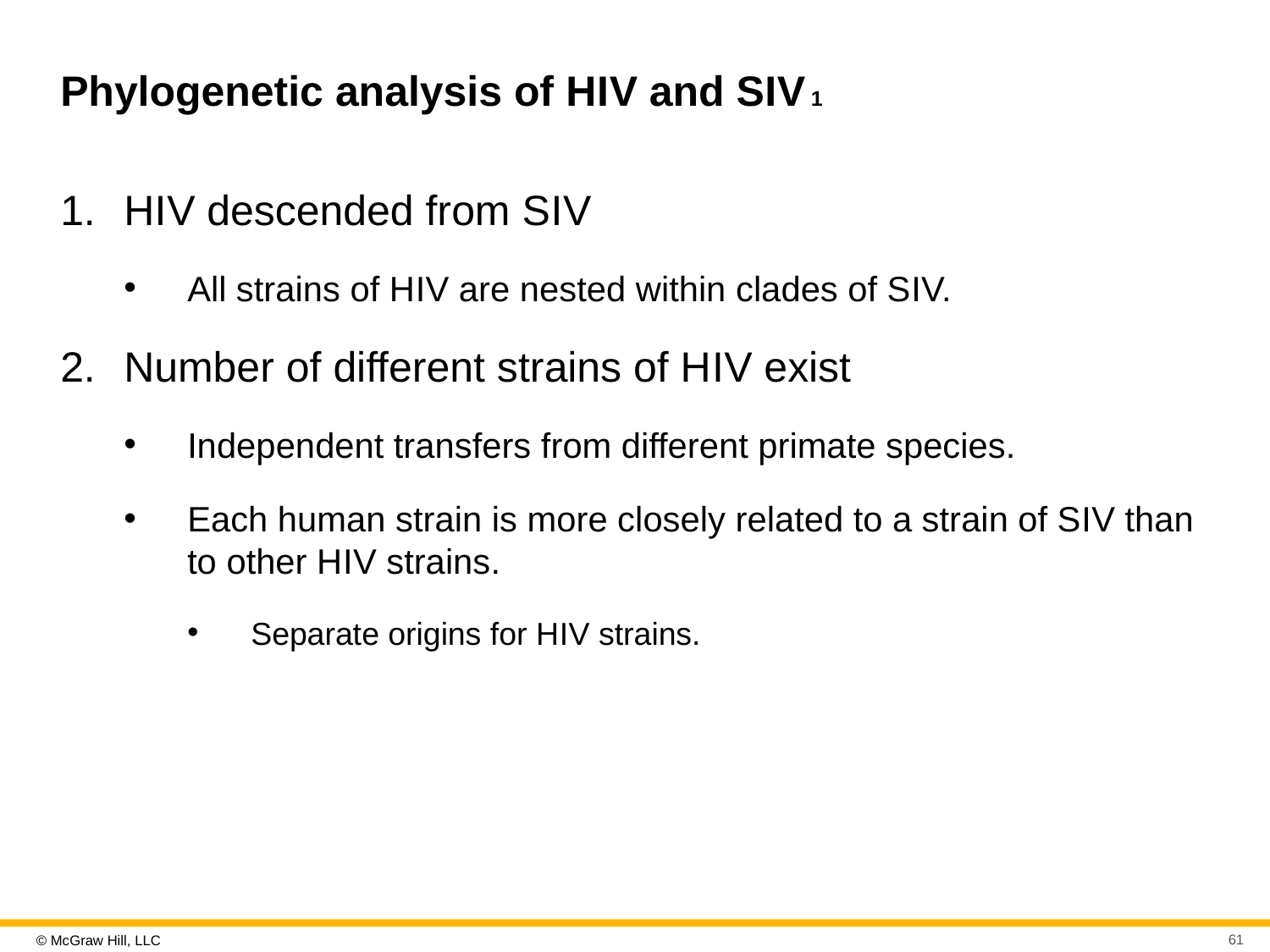

# Phylogenetic analysis of H I V and S I V 1
H I V descended from S I V
All strains of H I V are nested within clades of S I V.
Number of different strains of H I V exist
Independent transfers from different primate species.
Each human strain is more closely related to a strain of S I V than to other H I V strains.
Separate origins for H I V strains.
61